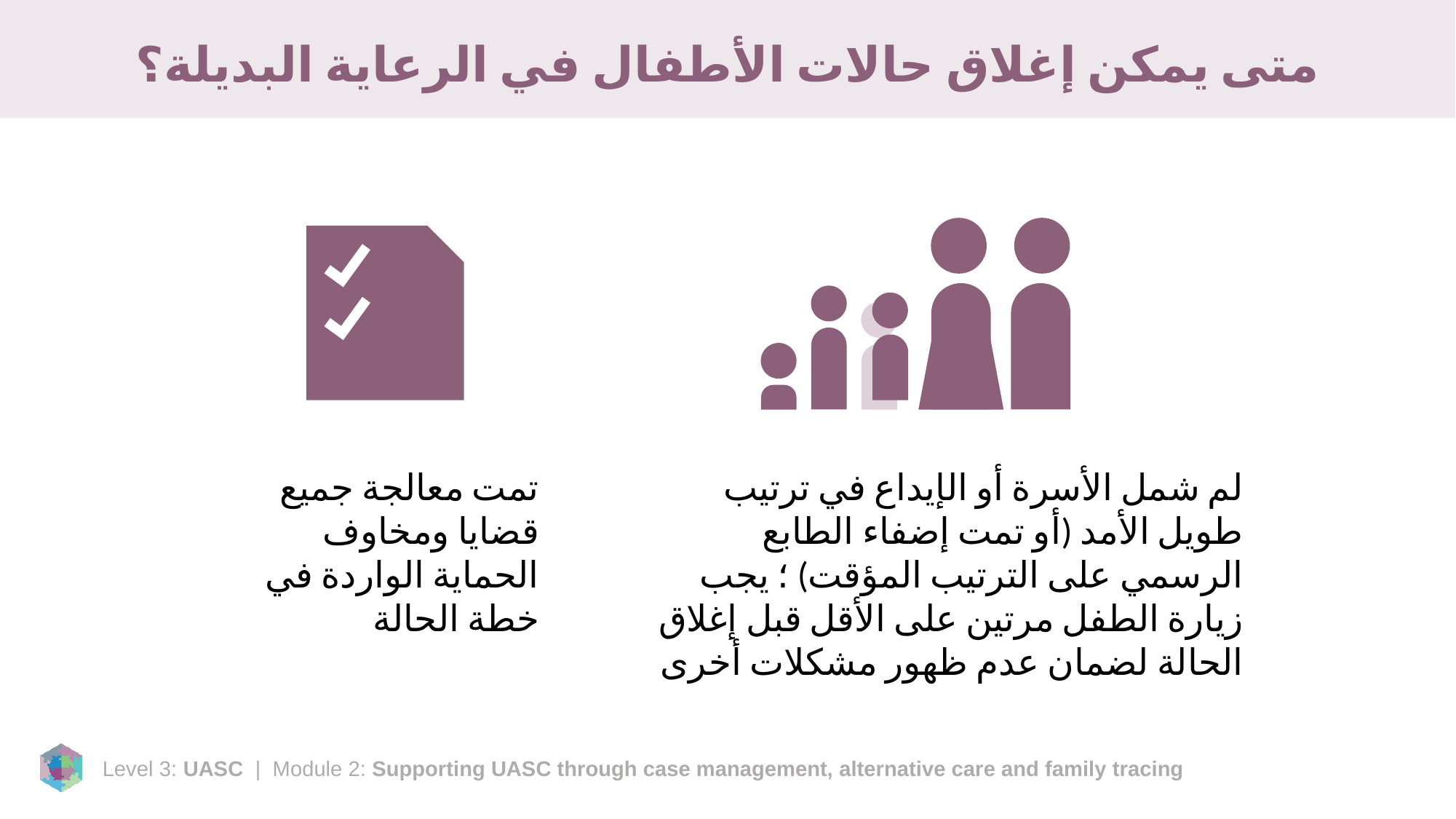

# متى يمكن إغلاق حالات الأطفال في الرعاية البديلة؟

تمت معالجة جميع قضايا ومخاوف الحماية الواردة في خطة الحالة
لم شمل الأسرة أو الإيداع في ترتيب طويل الأمد (أو تمت إضفاء الطابع الرسمي على الترتيب المؤقت) ؛ يجب زيارة الطفل مرتين على الأقل قبل إغلاق الحالة لضمان عدم ظهور مشكلات أخرى